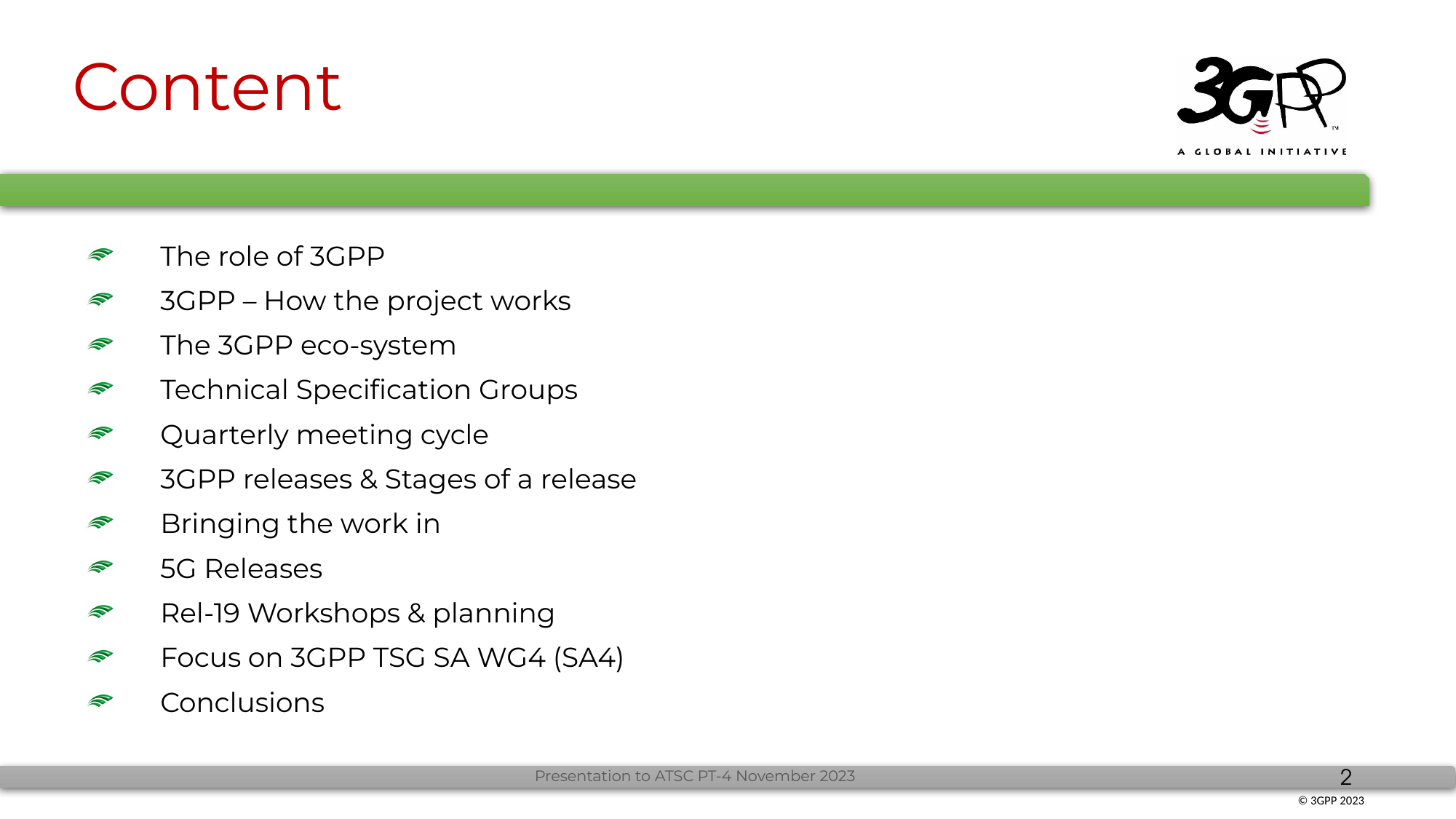

# Content
The role of 3GPP
3GPP – How the project works
The 3GPP eco-system
Technical Specification Groups
Quarterly meeting cycle
3GPP releases & Stages of a release
Bringing the work in
5G Releases
Rel-19 Workshops & planning
Focus on 3GPP TSG SA WG4 (SA4)
Conclusions